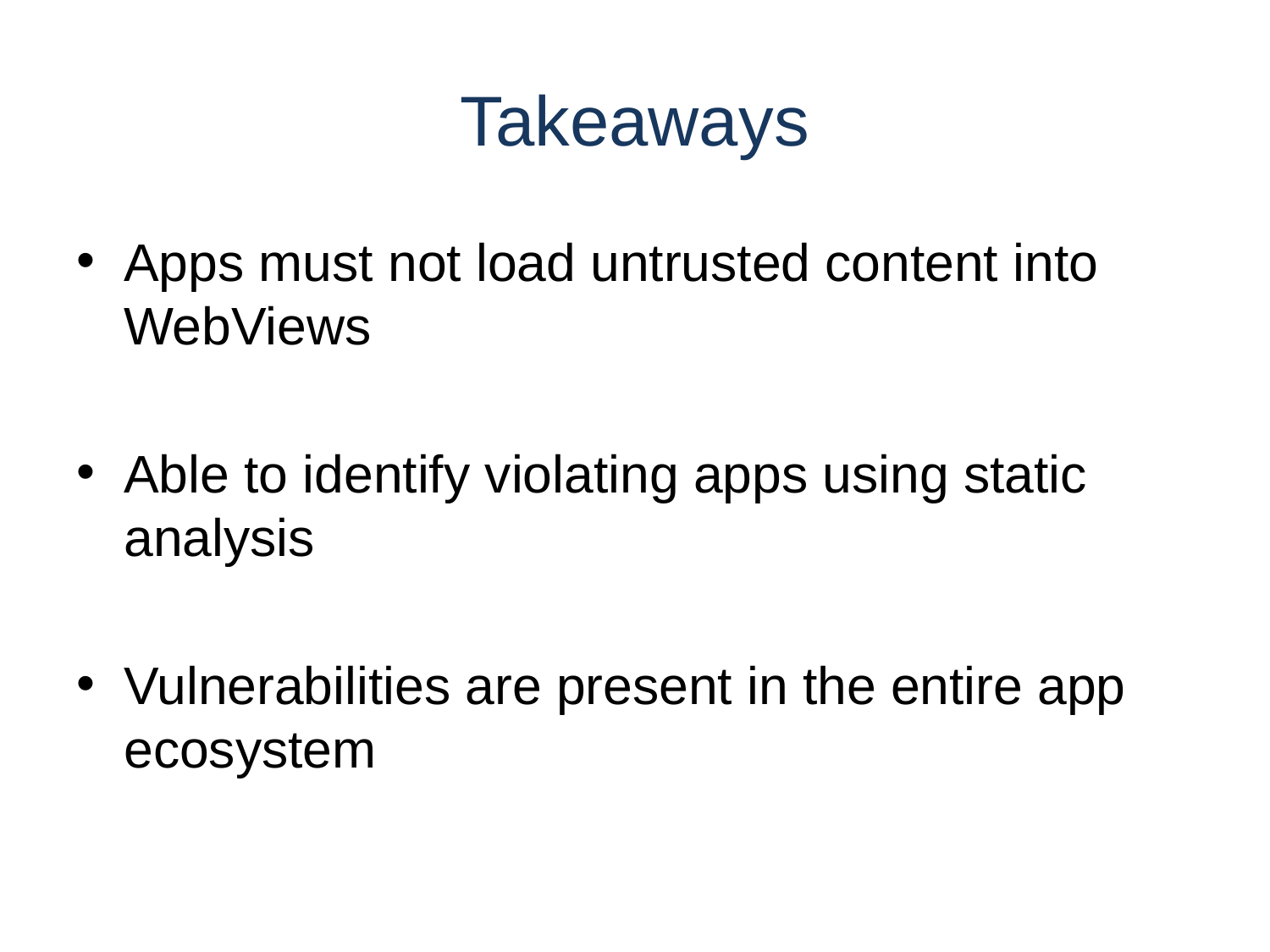

# Takeaways
Apps must not load untrusted content into WebViews

Able to identify violating apps using static analysis

Vulnerabilities are present in the entire app ecosystem